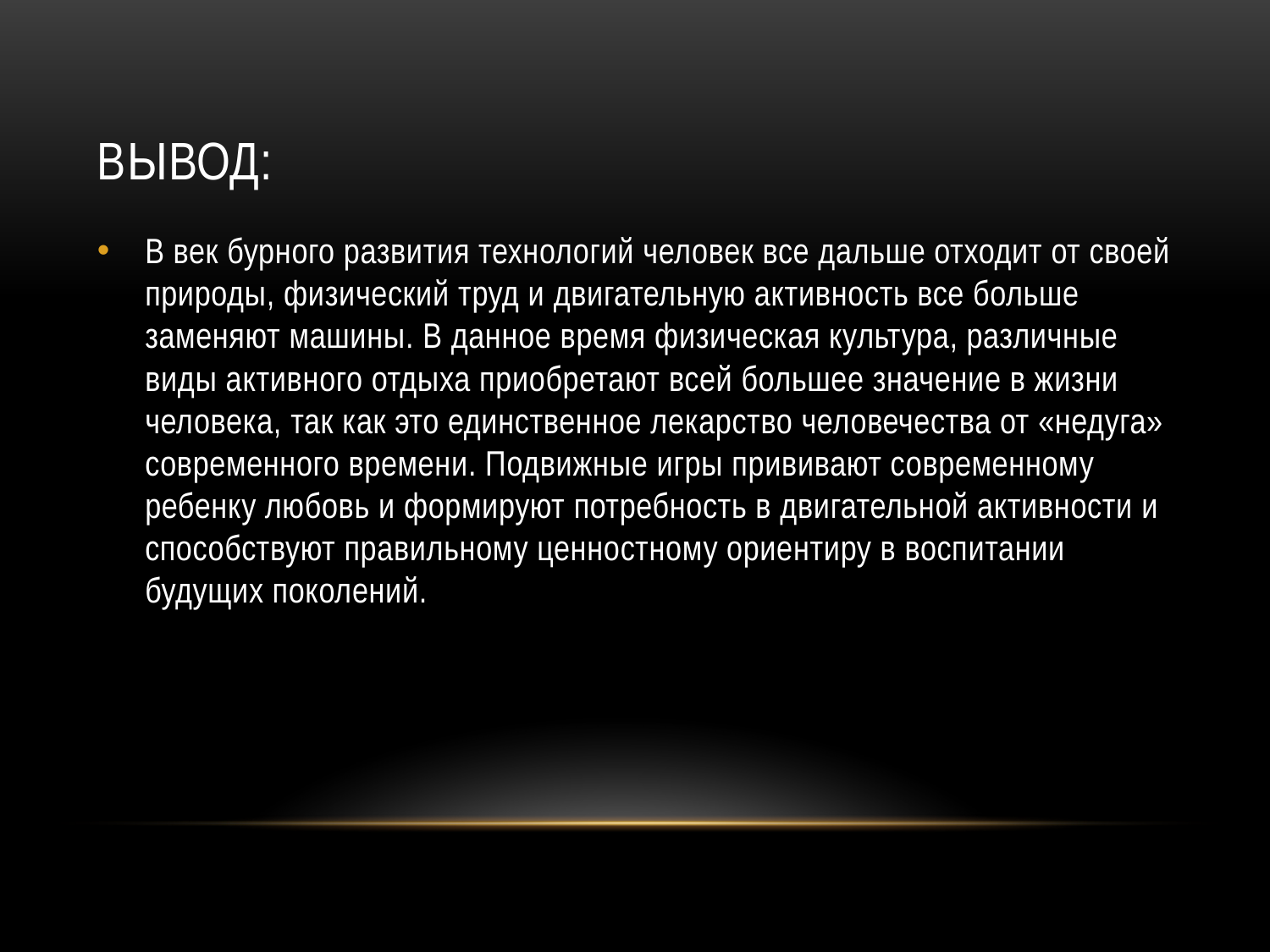

# Вывод:
В век бурного развития технологий человек все дальше отходит от своей природы, физический труд и двигательную активность все больше заменяют машины. В данное время физическая культура, различные виды активного отдыха приобретают всей большее значение в жизни человека, так как это единственное лекарство человечества от «недуга» современного времени. Подвижные игры прививают современному ребенку любовь и формируют потребность в двигательной активности и способствуют правильному ценностному ориентиру в воспитании будущих поколений.